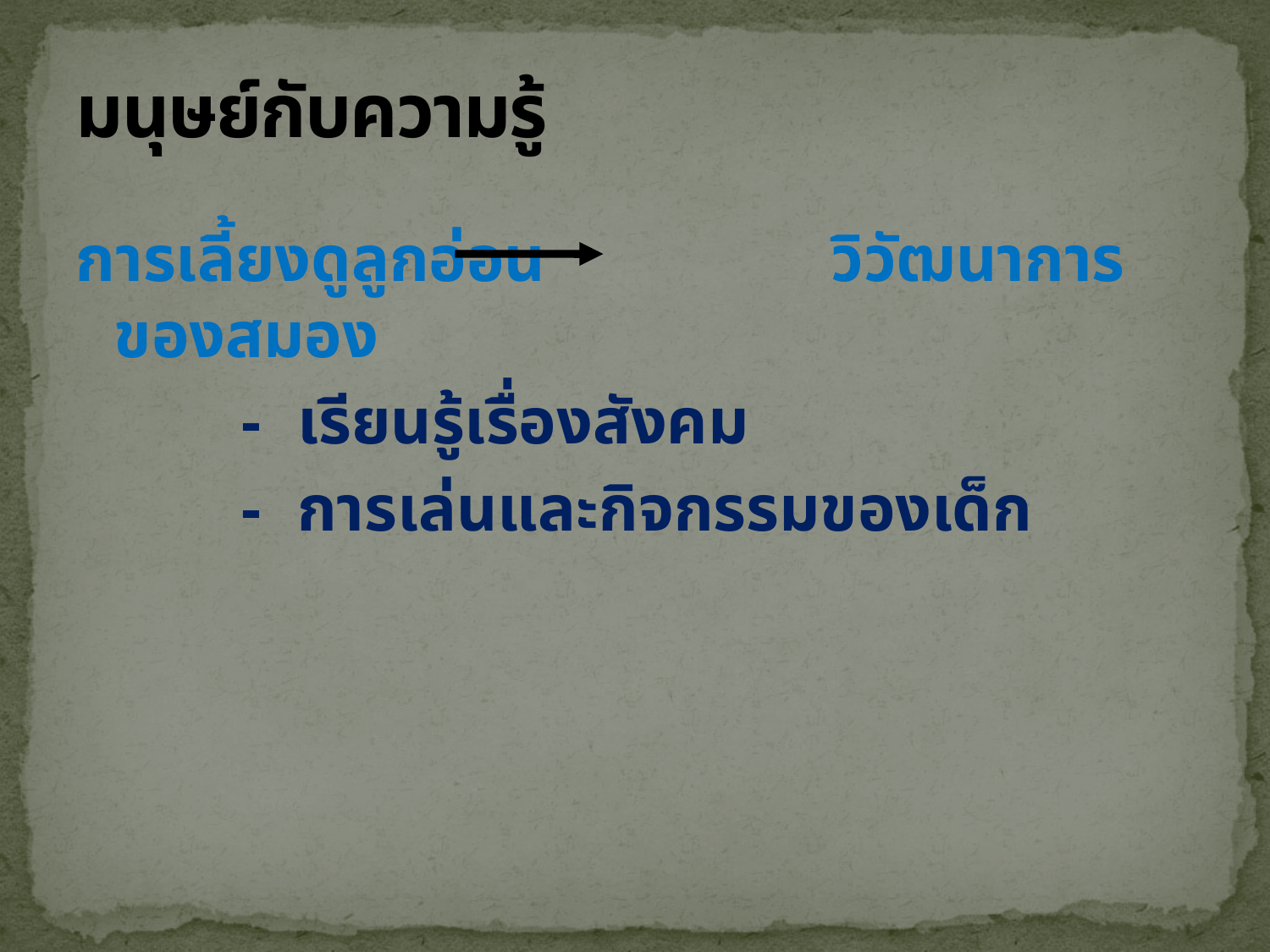

# มนุษย์กับความรู้
การเลี้ยงดูลูกอ่อน		     วิวัฒนาการของสมอง
		-  เรียนรู้เรื่องสังคม
		-  การเล่นและกิจกรรมของเด็ก